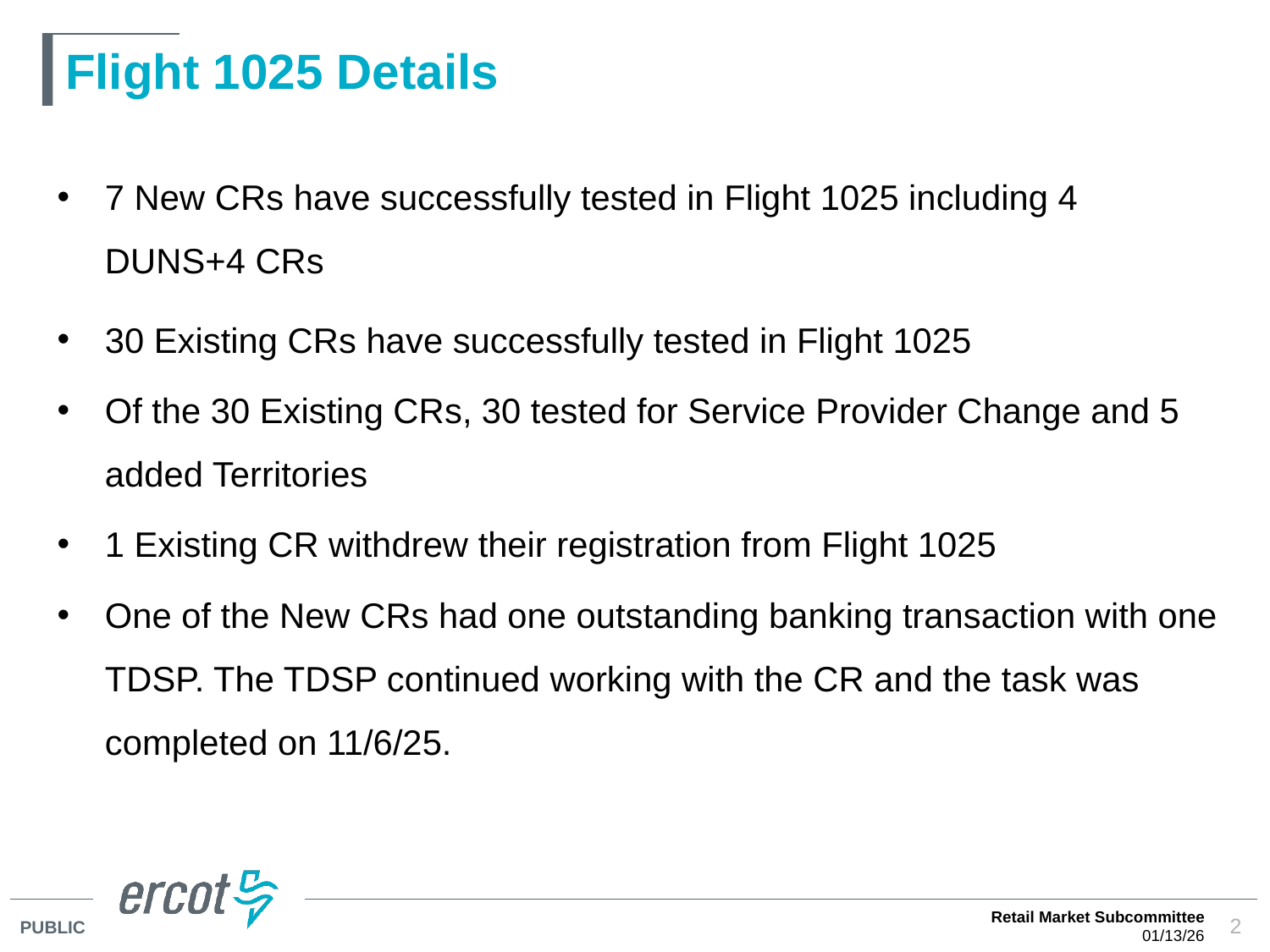

# Flight 1025 Details
7 New CRs have successfully tested in Flight 1025 including 4 DUNS+4 CRs
30 Existing CRs have successfully tested in Flight 1025
Of the 30 Existing CRs, 30 tested for Service Provider Change and 5 added Territories
1 Existing CR withdrew their registration from Flight 1025
One of the New CRs had one outstanding banking transaction with one TDSP. The TDSP continued working with the CR and the task was completed on 11/6/25.

Retail Market Subcommittee
01/13/26
2